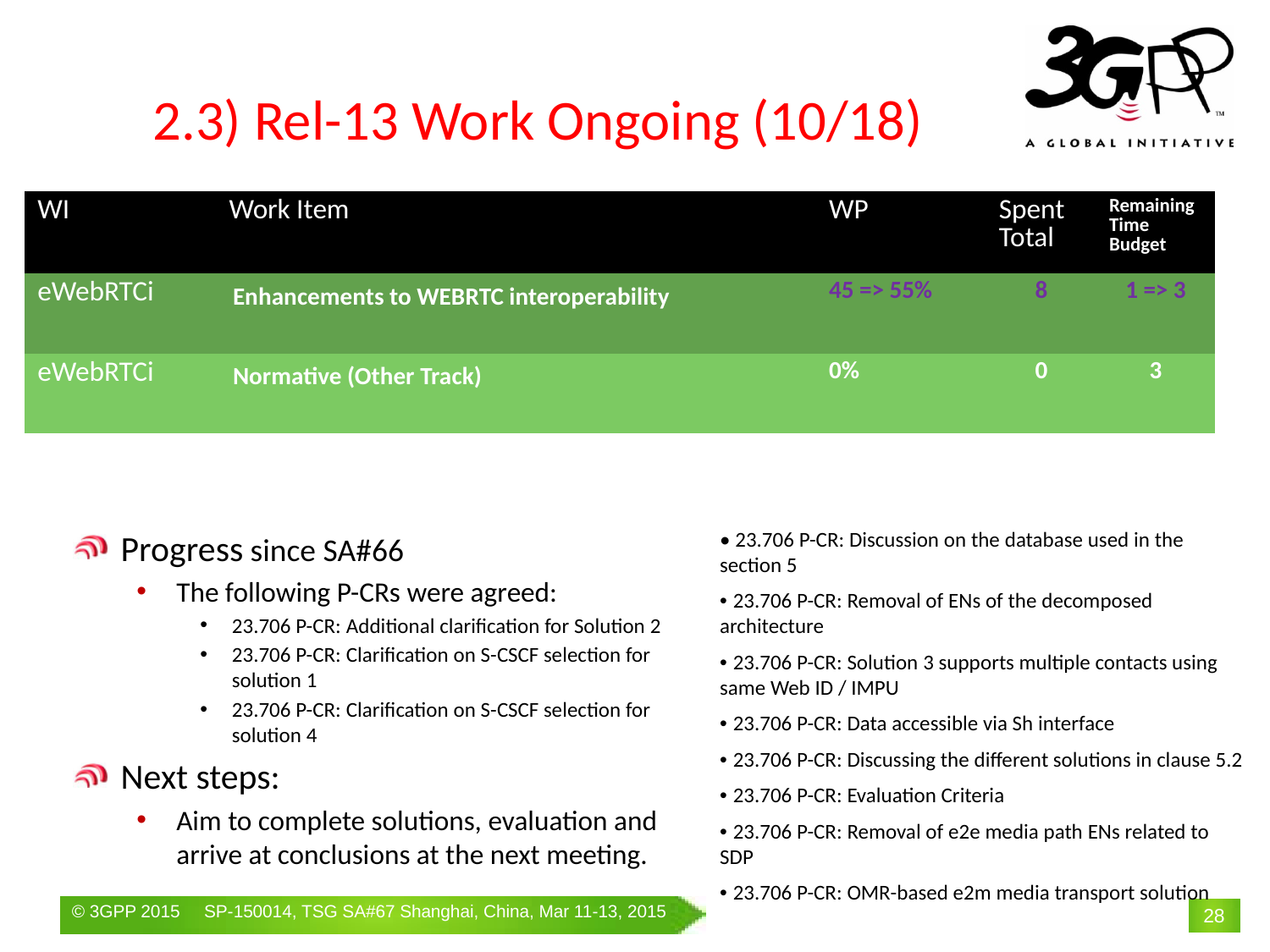

# 2.3) Rel-13 Work Ongoing (10/18)
| WI | Work Item | WP | Spent Total | Remaining Time Budget |
| --- | --- | --- | --- | --- |
| eWebRTCi | Enhancements to WEBRTC interoperability | 45 => 55% | 8 | 1 => 3 |
| eWebRTCi | Normative (Other Track) | 0% | 0 | 3 |
Progress since SA#66
The following P-CRs were agreed:
23.706 P-CR: Additional clarification for Solution 2
23.706 P-CR: Clarification on S-CSCF selection for solution 1
23.706 P-CR: Clarification on S-CSCF selection for solution 4
Next steps:
Aim to complete solutions, evaluation and arrive at conclusions at the next meeting.

• 23.706 P-CR: Discussion on the database used in the section 5
• 23.706 P-CR: Removal of ENs of the decomposed architecture
• 23.706 P-CR: Solution 3 supports multiple contacts using same Web ID / IMPU
• 23.706 P-CR: Data accessible via Sh interface
• 23.706 P-CR: Discussing the different solutions in clause 5.2
• 23.706 P-CR: Evaluation Criteria
• 23.706 P-CR: Removal of e2e media path ENs related to SDP
• 23.706 P-CR: OMR-based e2m media transport solution